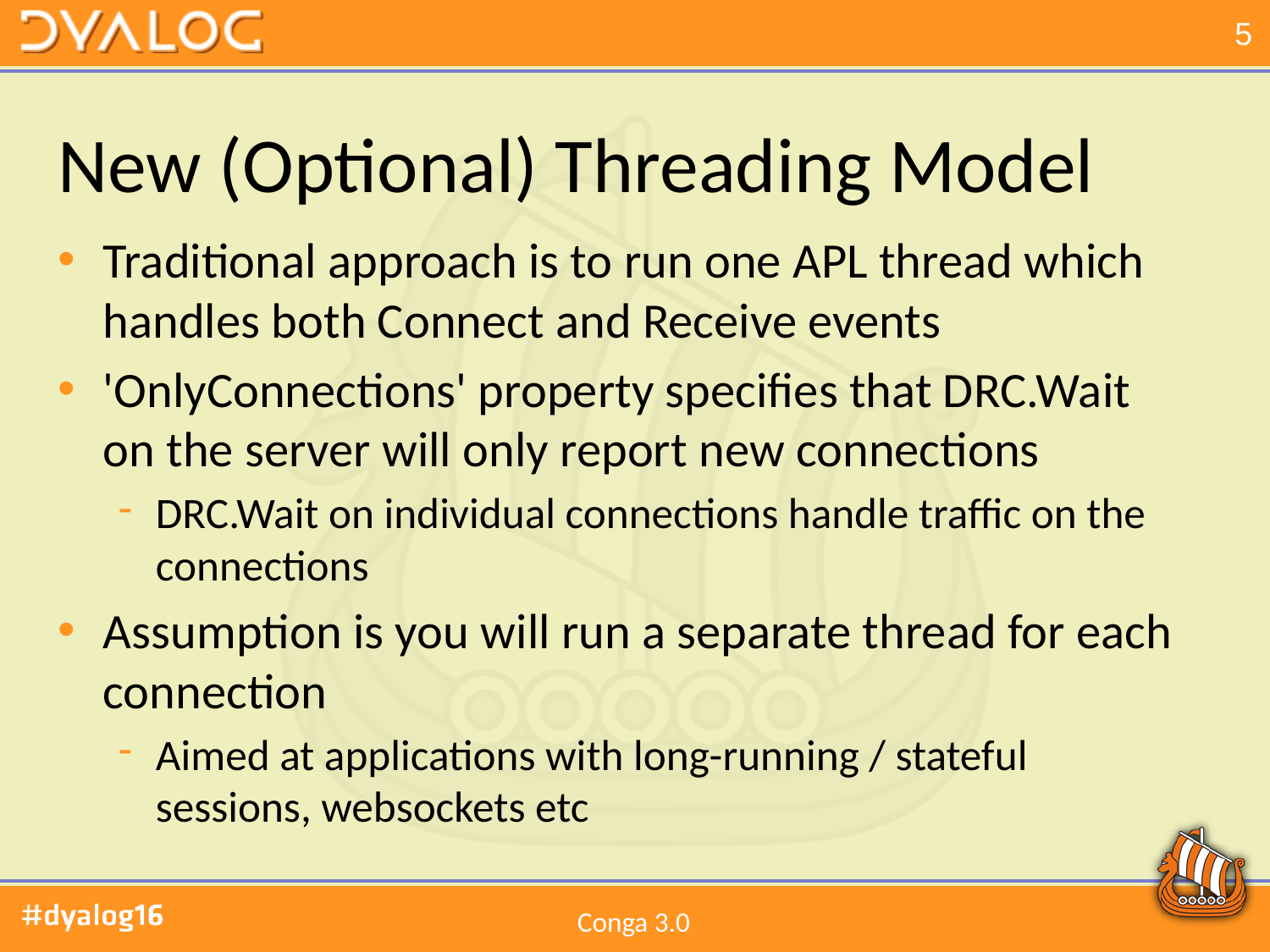

# New (Optional) Threading Model
Traditional approach is to run one APL thread which handles both Connect and Receive events
'OnlyConnections' property specifies that DRC.Wait on the server will only report new connections
DRC.Wait on individual connections handle traffic on the connections
Assumption is you will run a separate thread for each connection
Aimed at applications with long-running / stateful sessions, websockets etc
Conga 3.0